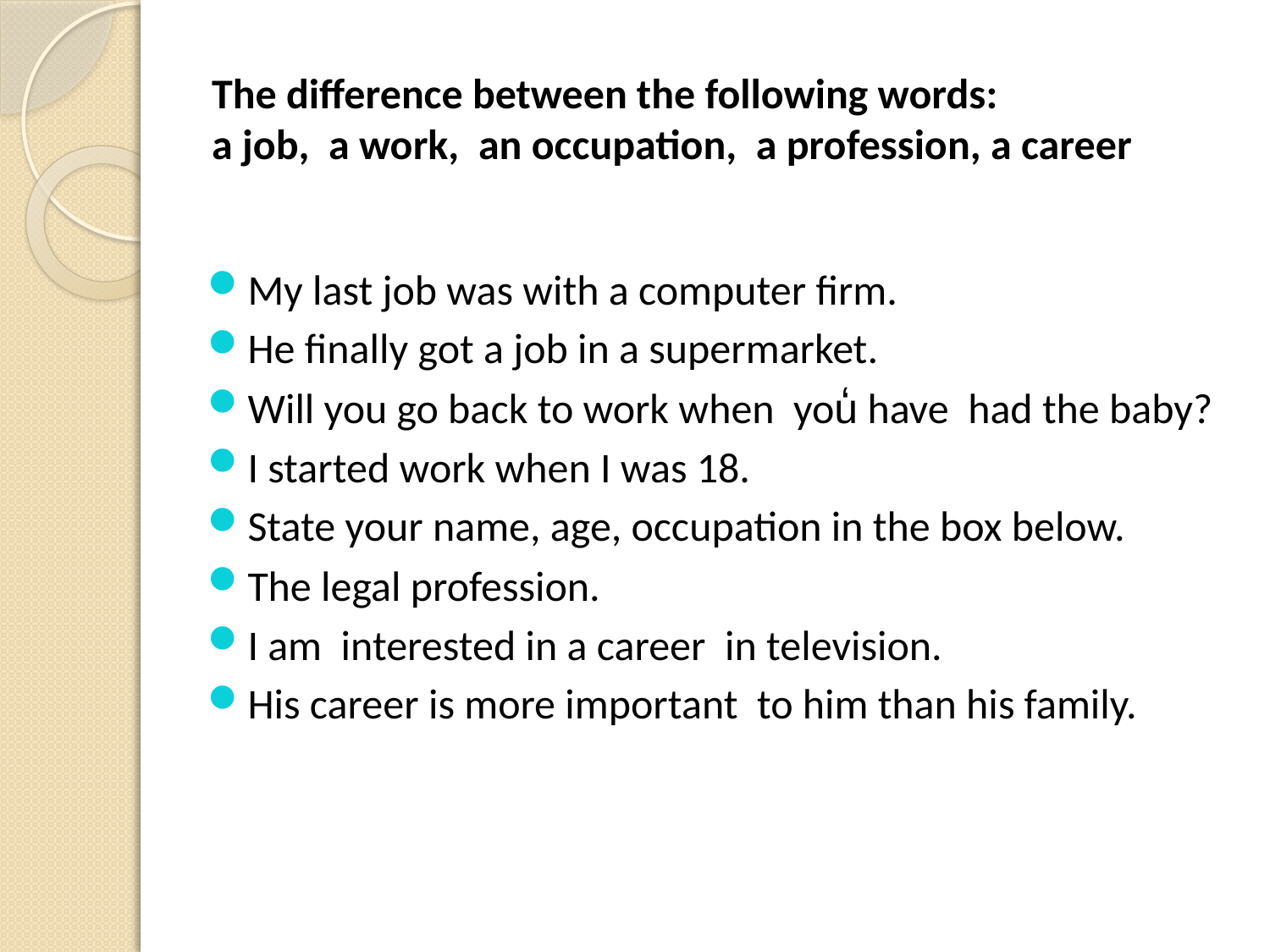

# The difference between the following words: a job,  a work,  an occupation,  a profession, a career
My last job was with a computer firm.
He finally got a job in a supermarket.
Will you go back to work when  you̒ have  had the baby?
I started work when I was 18.
State your name, age, occupation in the box below.
The legal profession.
I am  interested in a career  in television.
His career is more important  to him than his family.